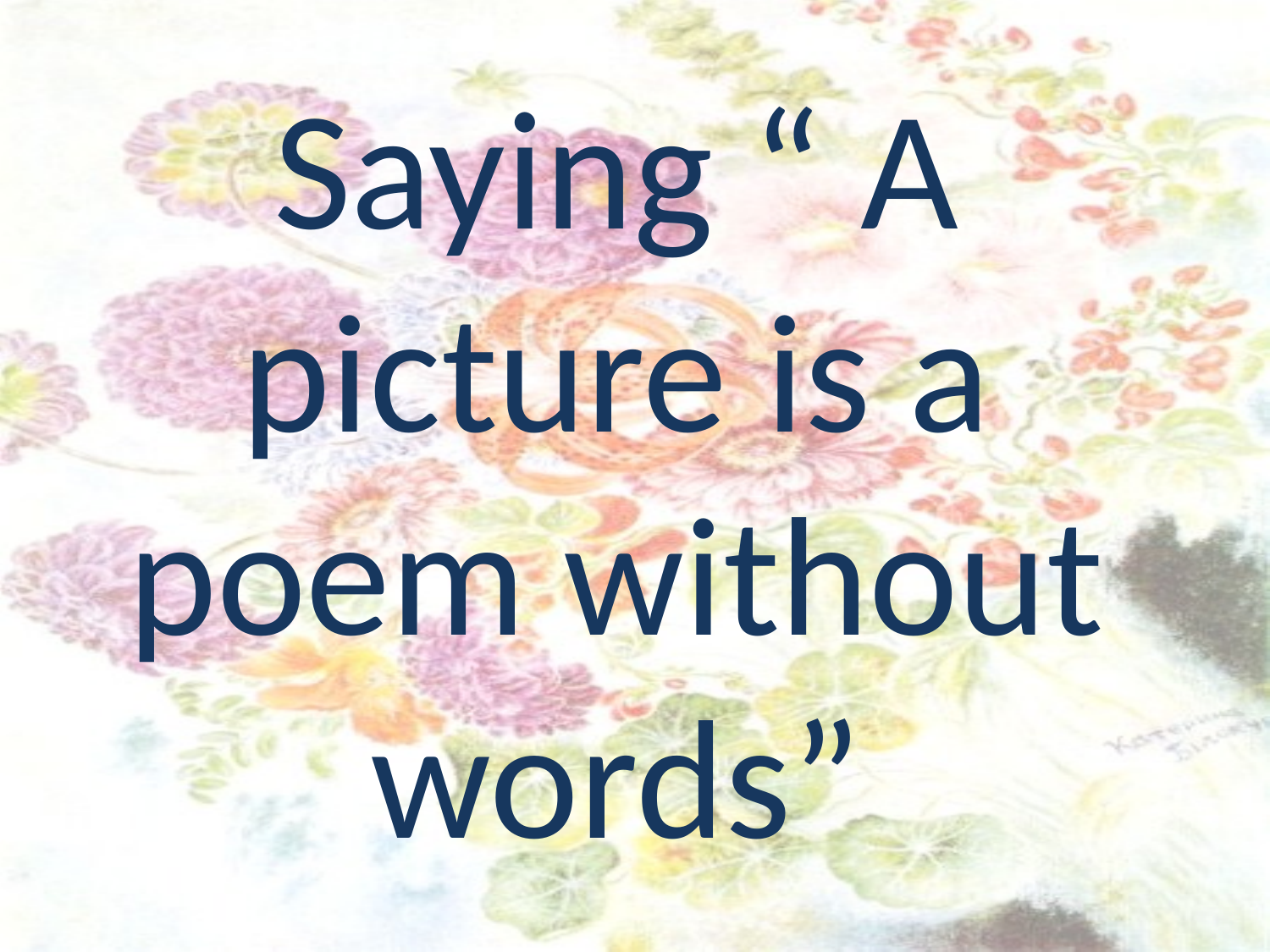

# Saying “ A picture is a poem without words”